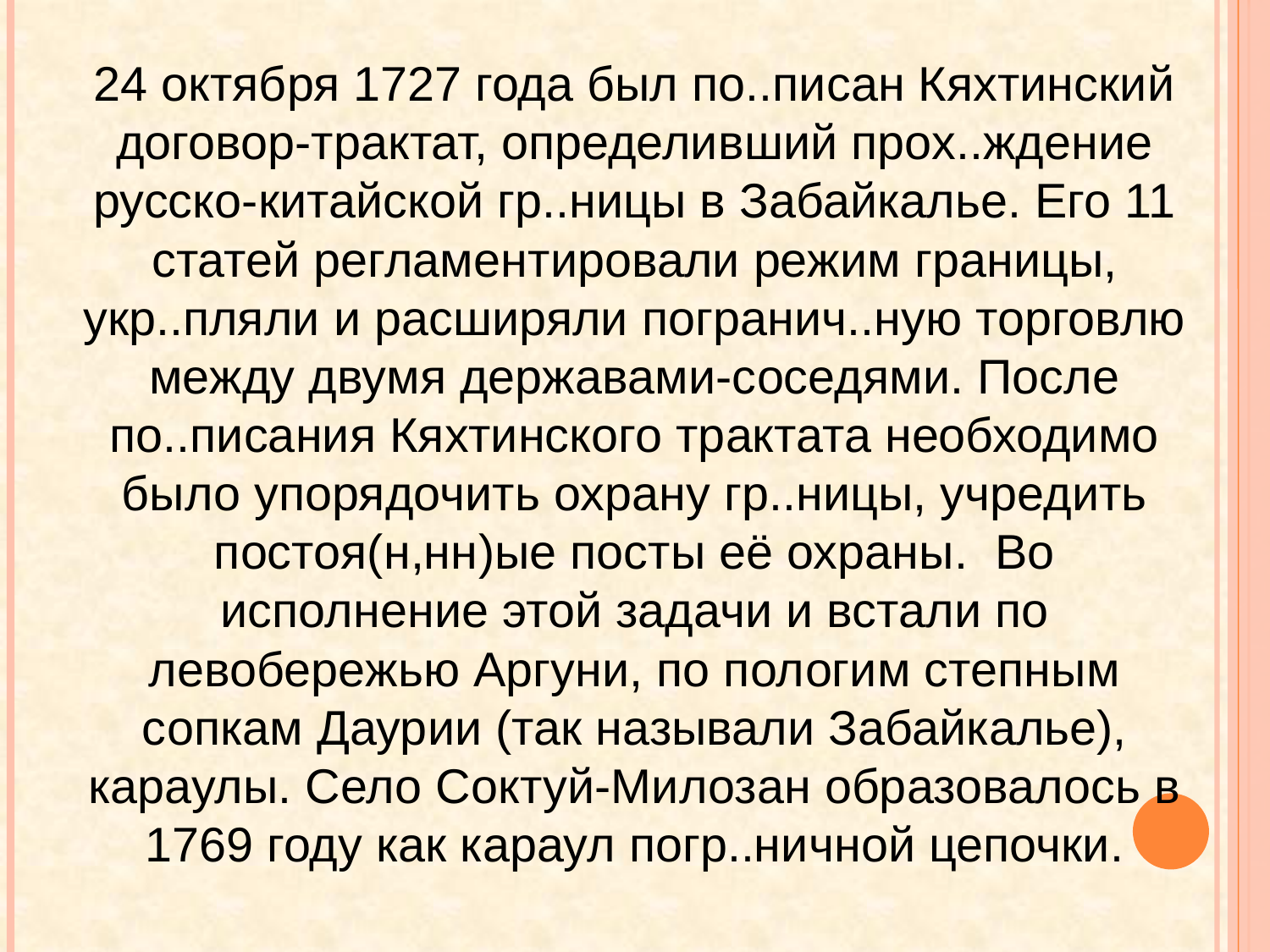

#
24 октября 1727 года был по..писан Кяхтинский договор-трактат, определивший прох..ждение русско-китайской гр..ницы в Забайкалье. Его 11 статей регламентировали режим границы, укр..пляли и расширяли погранич..ную торговлю между двумя державами-соседями. После по..писания Кяхтинского трактата необходимо было упорядочить охрану гр..ницы, учредить постоя(н,нн)ые посты её охраны.  Во исполнение этой задачи и встали по левобережью Аргуни, по пологим степным сопкам Даурии (так называли Забайкалье), караулы. Село Соктуй-Милозан образовалось в 1769 году как караул погр..ничной цепочки.